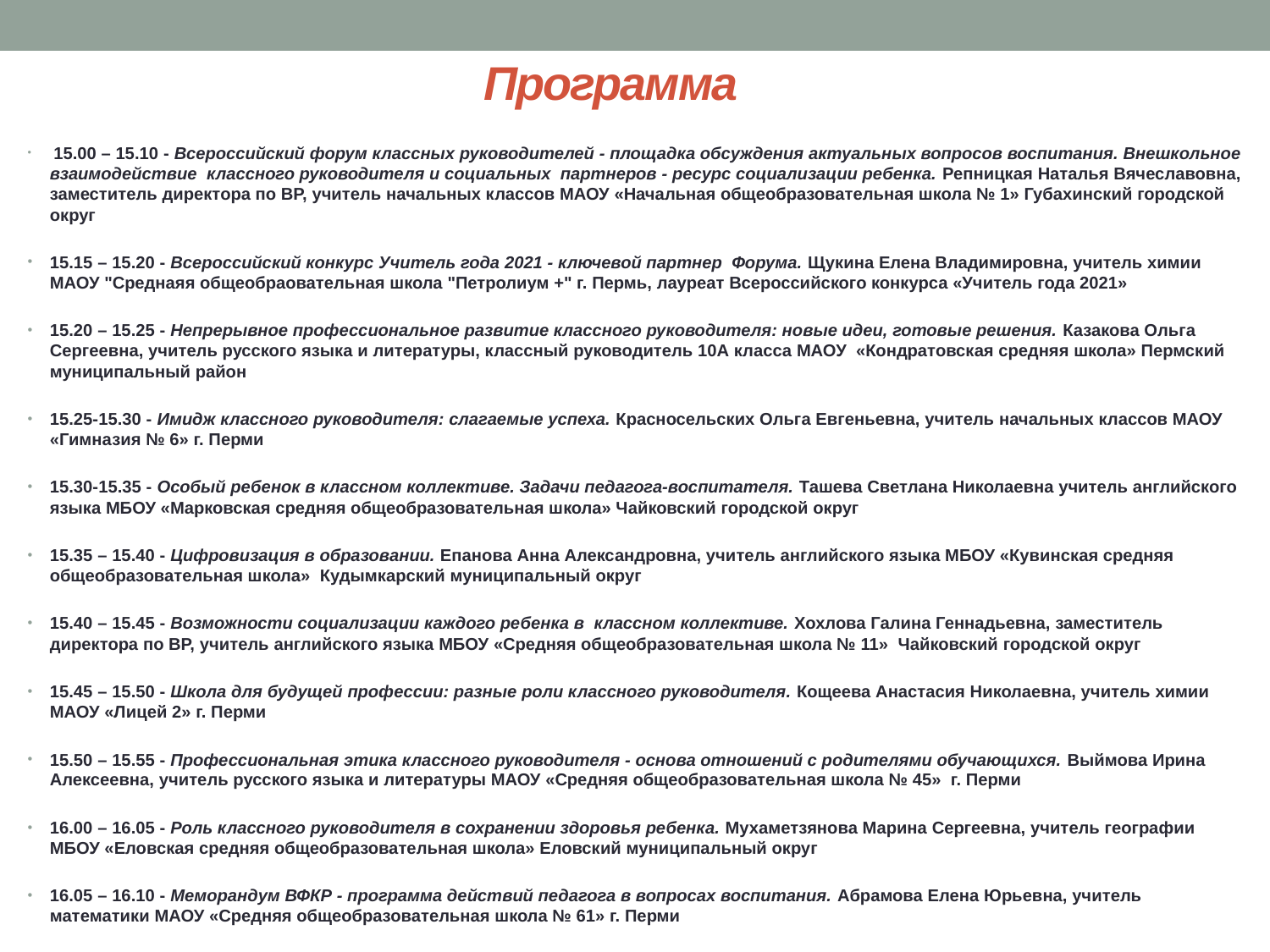

# Программа
 15.00 – 15.10 - Всероссийский форум классных руководителей - площадка обсуждения актуальных вопросов воспитания. Внешкольное взаимодействие  классного руководителя и социальных  партнеров - ресурс социализации ребенка. Репницкая Наталья Вячеславовна, заместитель директора по ВР, учитель начальных классов МАОУ «Начальная общеобразовательная школа № 1» Губахинский городской округ

15.15 – 15.20 - Всероссийский конкурс Учитель года 2021 - ключевой партнер  Форума. Щукина Елена Владимировна, учитель химии МАОУ "Среднаяя общеобраовательная школа "Петролиум +" г. Пермь, лауреат Всероссийского конкурса «Учитель года 2021»

15.20 – 15.25 - Непрерывное профессиональное развитие классного руководителя: новые идеи, готовые решения. Казакова Ольга Сергеевна, учитель русского языка и литературы, классный руководитель 10А класса МАОУ  «Кондратовская средняя школа» Пермский муниципальный район

15.25-15.30 - Имидж классного руководителя: слагаемые успеха. Красносельских Ольга Евгеньевна, учитель начальных классов МАОУ «Гимназия № 6» г. Перми

15.30-15.35 - Особый ребенок в классном коллективе. Задачи педагога-воспитателя. Ташева Светлана Николаевна учитель английского языка МБОУ «Марковская средняя общеобразовательная школа» Чайковский городской округ

15.35 – 15.40 - Цифровизация в образовании. Епанова Анна Александровна, учитель английского языка МБОУ «Кувинская средняя общеобразовательная школа»  Кудымкарский муниципальный округ

15.40 – 15.45 - Возможности социализации каждого ребенка в  классном коллективе. Хохлова Галина Геннадьевна, заместитель директора по ВР, учитель английского языка МБОУ «Средняя общеобразовательная школа № 11»  Чайковский городской округ

15.45 – 15.50 - Школа для будущей профессии: разные роли классного руководителя. Кощеева Анастасия Николаевна, учитель химии МАОУ «Лицей 2» г. Перми

15.50 – 15.55 - Профессиональная этика классного руководителя - основа отношений с родителями обучающихся. Выймова Ирина Алексеевна, учитель русского языка и литературы МАОУ «Средняя общеобразовательная школа № 45»  г. Перми

16.00 – 16.05 - Роль классного руководителя в сохранении здоровья ребенка. Мухаметзянова Марина Сергеевна, учитель географии МБОУ «Еловская средняя общеобразовательная школа» Еловский муниципальный округ

16.05 – 16.10 - Меморандум ВФКР - программа действий педагога в вопросах воспитания. Абрамова Елена Юрьевна, учитель математики МАОУ «Средняя общеобразовательная школа № 61» г. Перми